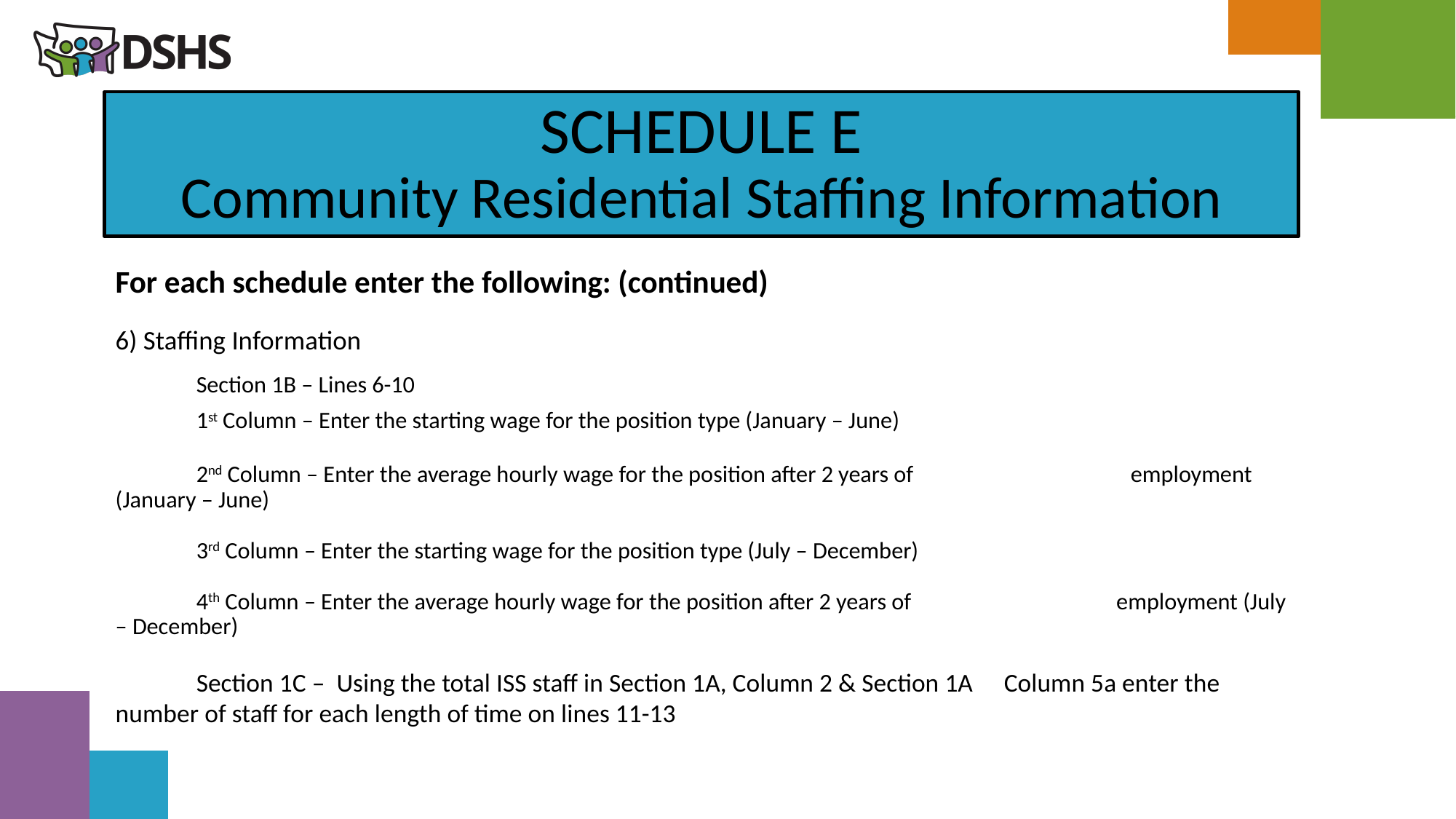

# SCHEDULE E Community Residential Staffing Information

For each schedule enter the following: (continued)

6) Staffing Information

	Section 1B – Lines 6-10
		1st Column – Enter the starting wage for the position type (January – June)

		2nd Column – Enter the average hourly wage for the position after 2 years of 			                        employment (January – June)

		3rd Column – Enter the starting wage for the position type (July – December)

		4th Column – Enter the average hourly wage for the position after 2 years of 			         	      employment (July – December)

	Section 1C –  Using the total ISS staff in Section 1A, Column 2 & Section 1A 	Column 5a enter the number of staff for each length of time on lines 11-13